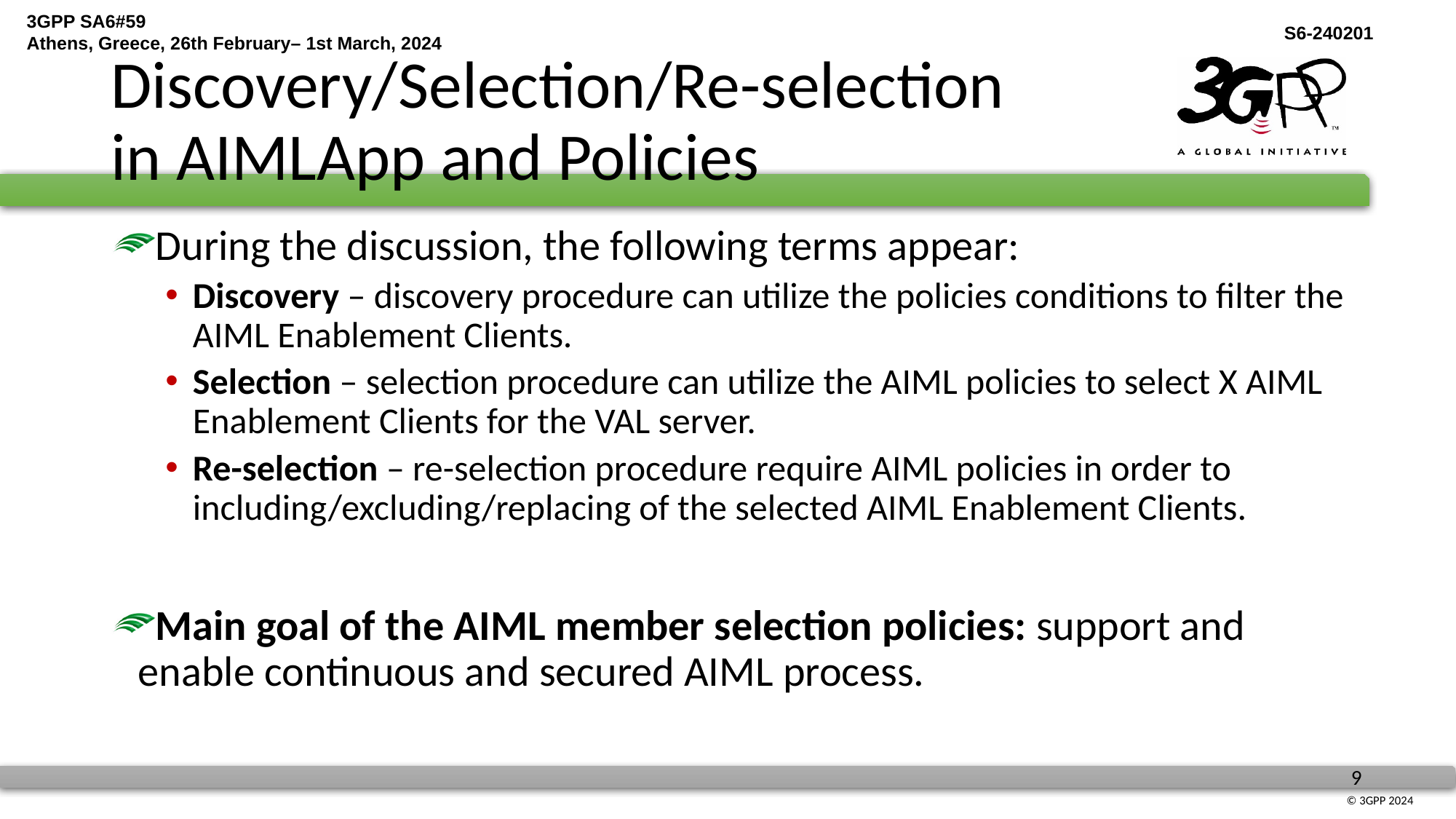

# Discovery/Selection/Re-selection in AIMLApp and Policies
During the discussion, the following terms appear:
Discovery – discovery procedure can utilize the policies conditions to filter the AIML Enablement Clients.
Selection – selection procedure can utilize the AIML policies to select X AIML Enablement Clients for the VAL server.
Re-selection – re-selection procedure require AIML policies in order to including/excluding/replacing of the selected AIML Enablement Clients.

Main goal of the AIML member selection policies: support and enable continuous and secured AIML process.